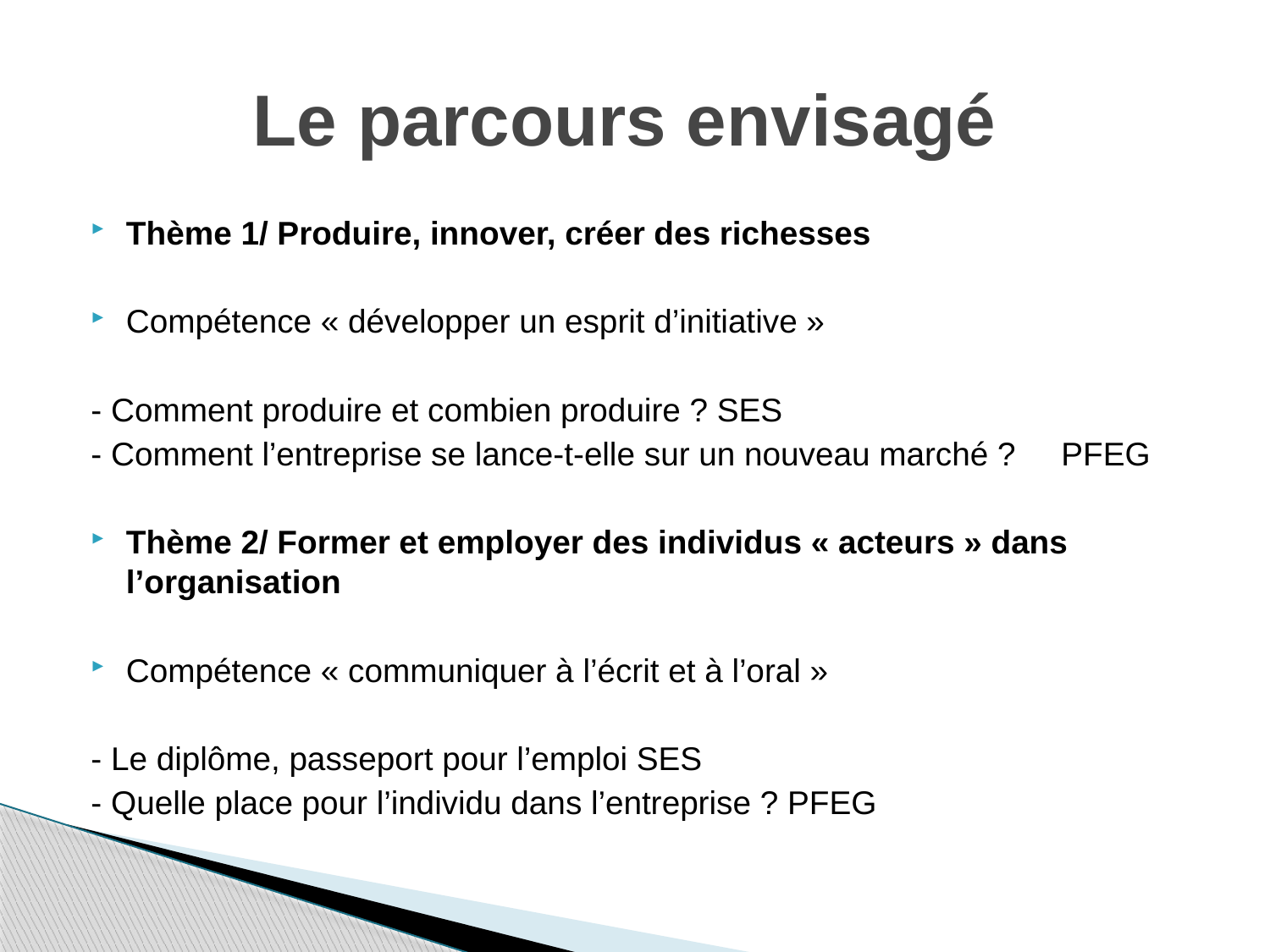

# Le parcours envisagé
Thème 1/ Produire, innover, créer des richesses

Compétence « développer un esprit d’initiative »

- Comment produire et combien produire ? SES
- Comment l’entreprise se lance-t-elle sur un nouveau marché ?     PFEG

Thème 2/ Former et employer des individus « acteurs » dans l’organisation

Compétence « communiquer à l’écrit et à l’oral »

- Le diplôme, passeport pour l’emploi SES
- Quelle place pour l’individu dans l’entreprise ? PFEG